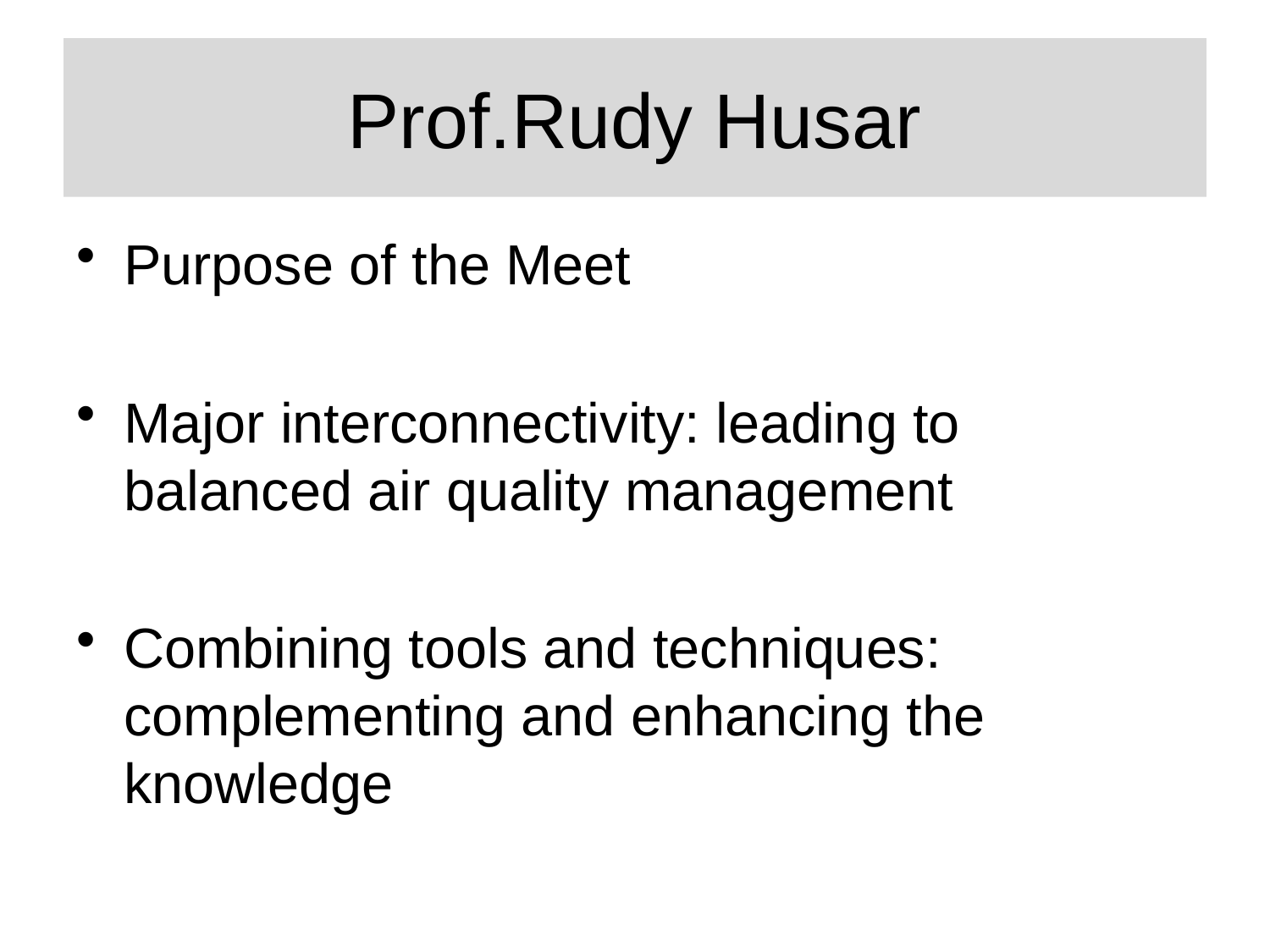

# Prof.Rudy Husar
Purpose of the Meet

Major interconnectivity: leading to balanced air quality management

Combining tools and techniques: complementing and enhancing the knowledge